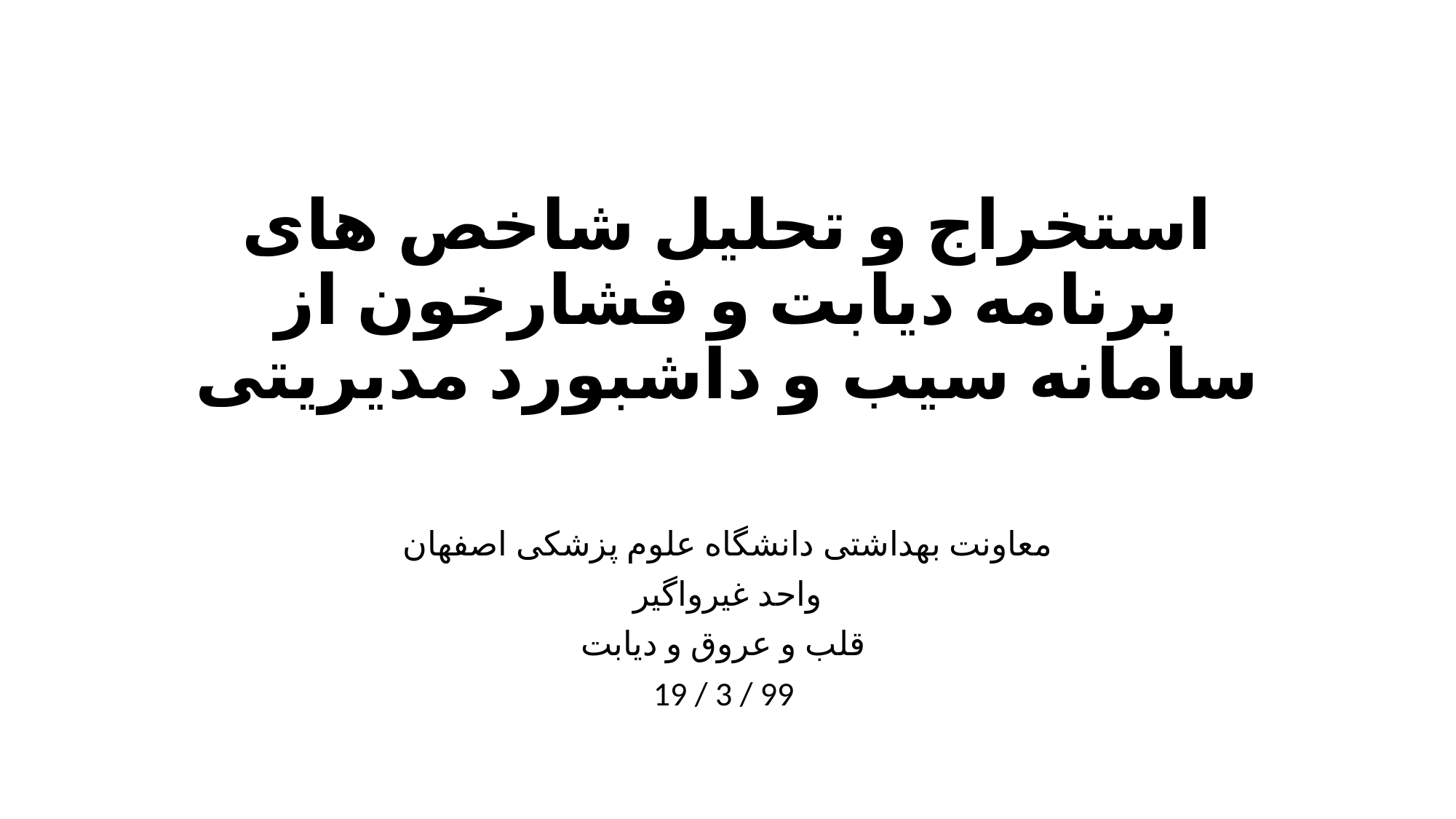

# استخراج و تحلیل شاخص های برنامه دیابت و فشارخون از سامانه سیب و داشبورد مدیریتی
معاونت بهداشتی دانشگاه علوم پزشکی اصفهان
واحد غیرواگیر
قلب و عروق و دیابت
19 / 3 / 99